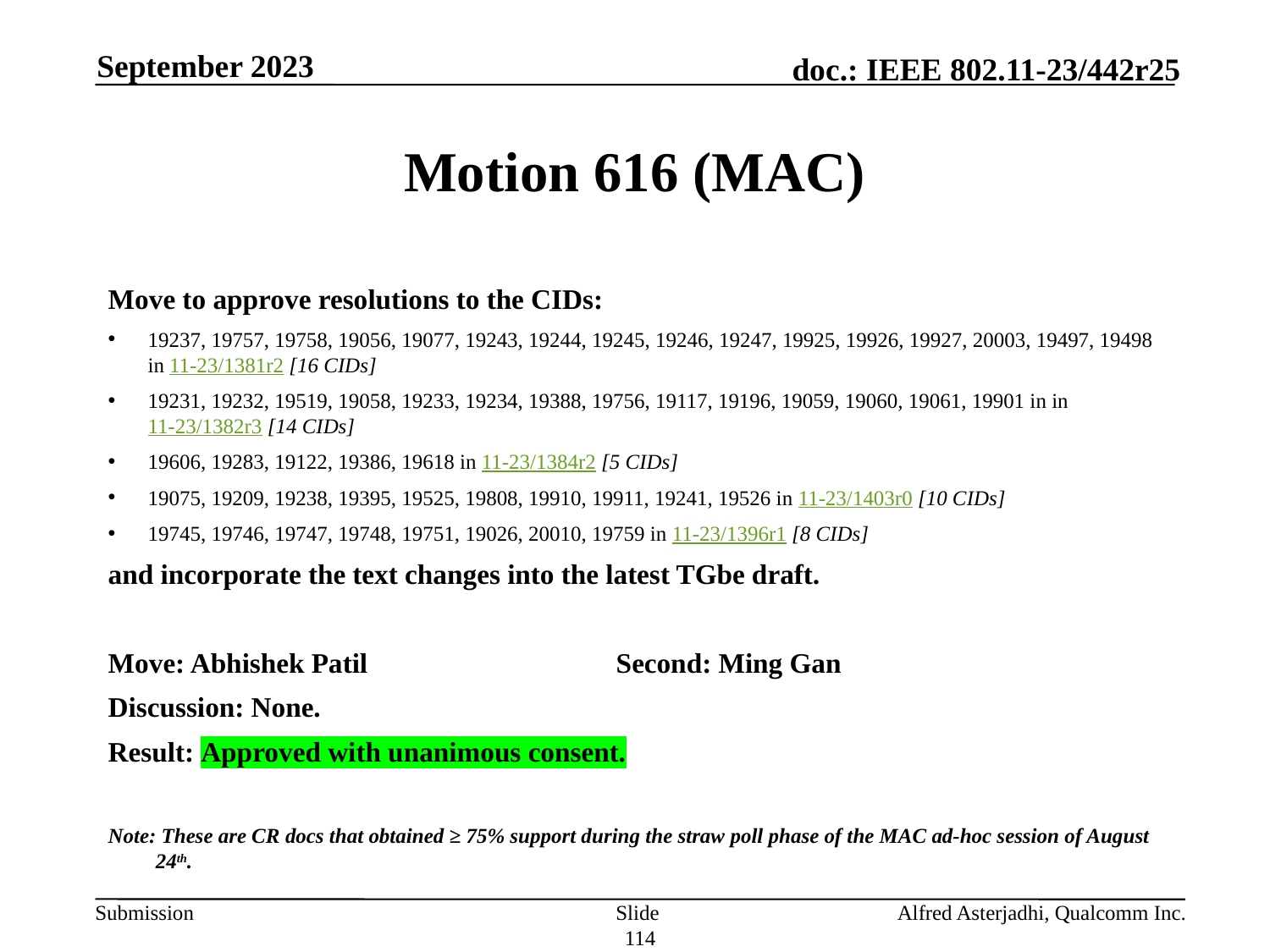

September 2023
# Motion 616 (MAC)
Move to approve resolutions to the CIDs:
19237, 19757, 19758, 19056, 19077, 19243, 19244, 19245, 19246, 19247, 19925, 19926, 19927, 20003, 19497, 19498 in 11-23/1381r2 [16 CIDs]
19231, 19232, 19519, 19058, 19233, 19234, 19388, 19756, 19117, 19196, 19059, 19060, 19061, 19901 in in 11-23/1382r3 [14 CIDs]
19606, 19283, 19122, 19386, 19618 in 11-23/1384r2 [5 CIDs]
19075, 19209, 19238, 19395, 19525, 19808, 19910, 19911, 19241, 19526 in 11-23/1403r0 [10 CIDs]
19745, 19746, 19747, 19748, 19751, 19026, 20010, 19759 in 11-23/1396r1 [8 CIDs]
and incorporate the text changes into the latest TGbe draft.

Move: Abhishek Patil		Second: Ming Gan
Discussion: None.
Result: Approved with unanimous consent.

Note: These are CR docs that obtained ≥ 75% support during the straw poll phase of the MAC ad-hoc session of August 24th.
Slide 114
Alfred Asterjadhi, Qualcomm Inc.